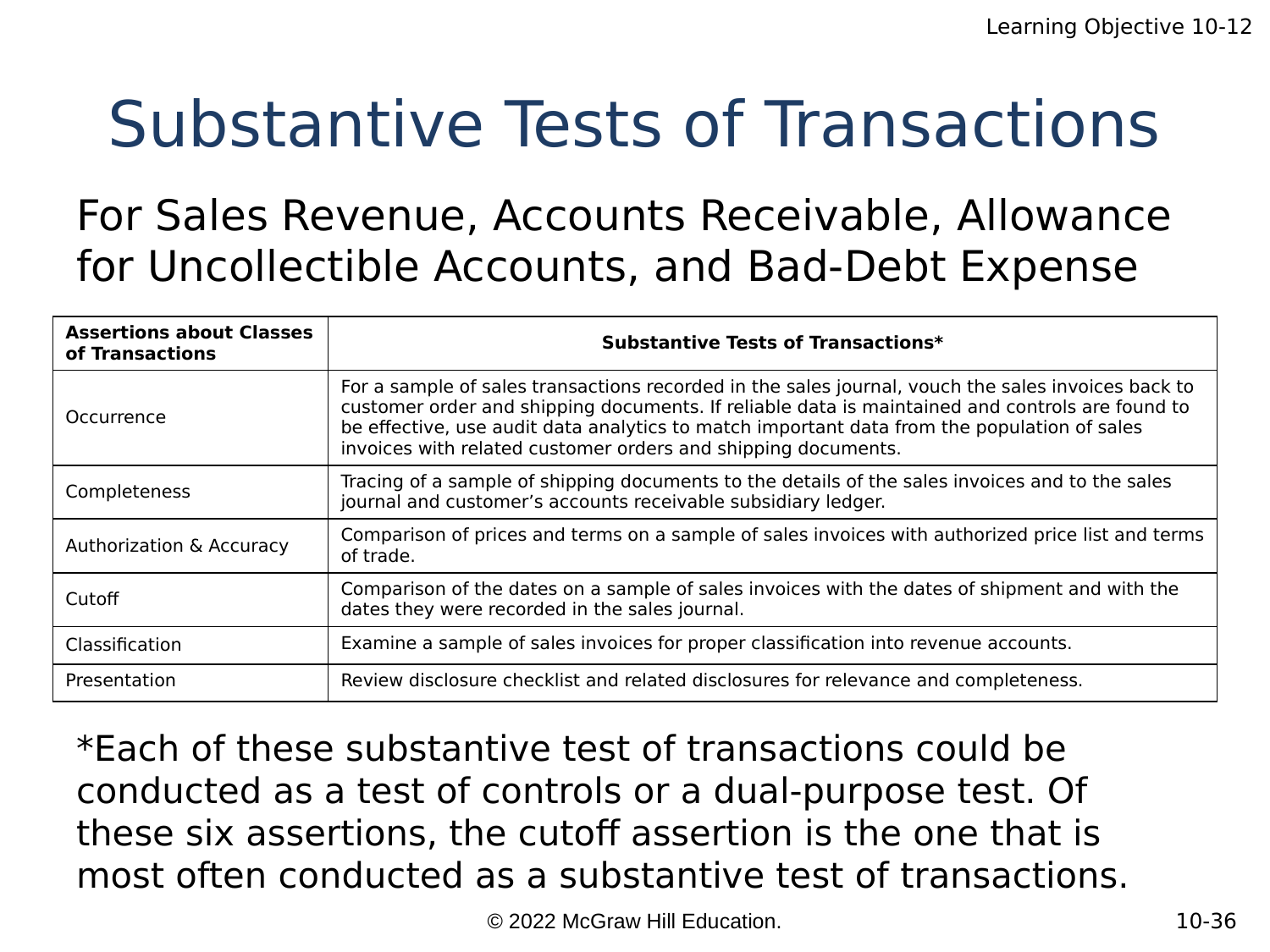

Learning Objective 10-12
# Substantive Tests of Transactions
For Sales Revenue, Accounts Receivable, Allowance for Uncollectible Accounts, and Bad-Debt Expense
| Assertions about Classes of Transactions | Substantive Tests of Transactions\* |
| --- | --- |
| Occurrence | For a sample of sales transactions recorded in the sales journal, vouch the sales invoices back to customer order and shipping documents. If reliable data is maintained and controls are found to be effective, use audit data analytics to match important data from the population of sales invoices with related customer orders and shipping documents. |
| Completeness | Tracing of a sample of shipping documents to the details of the sales invoices and to the sales journal and customer’s accounts receivable subsidiary ledger. |
| Authorization & Accuracy | Comparison of prices and terms on a sample of sales invoices with authorized price list and terms of trade. |
| Cutoff | Comparison of the dates on a sample of sales invoices with the dates of shipment and with the dates they were recorded in the sales journal. |
| Classification | Examine a sample of sales invoices for proper classification into revenue accounts. |
| Presentation | Review disclosure checklist and related disclosures for relevance and completeness. |
*Each of these substantive test of transactions could be conducted as a test of controls or a dual-purpose test. Of these six assertions, the cutoff assertion is the one that is most often conducted as a substantive test of transactions.